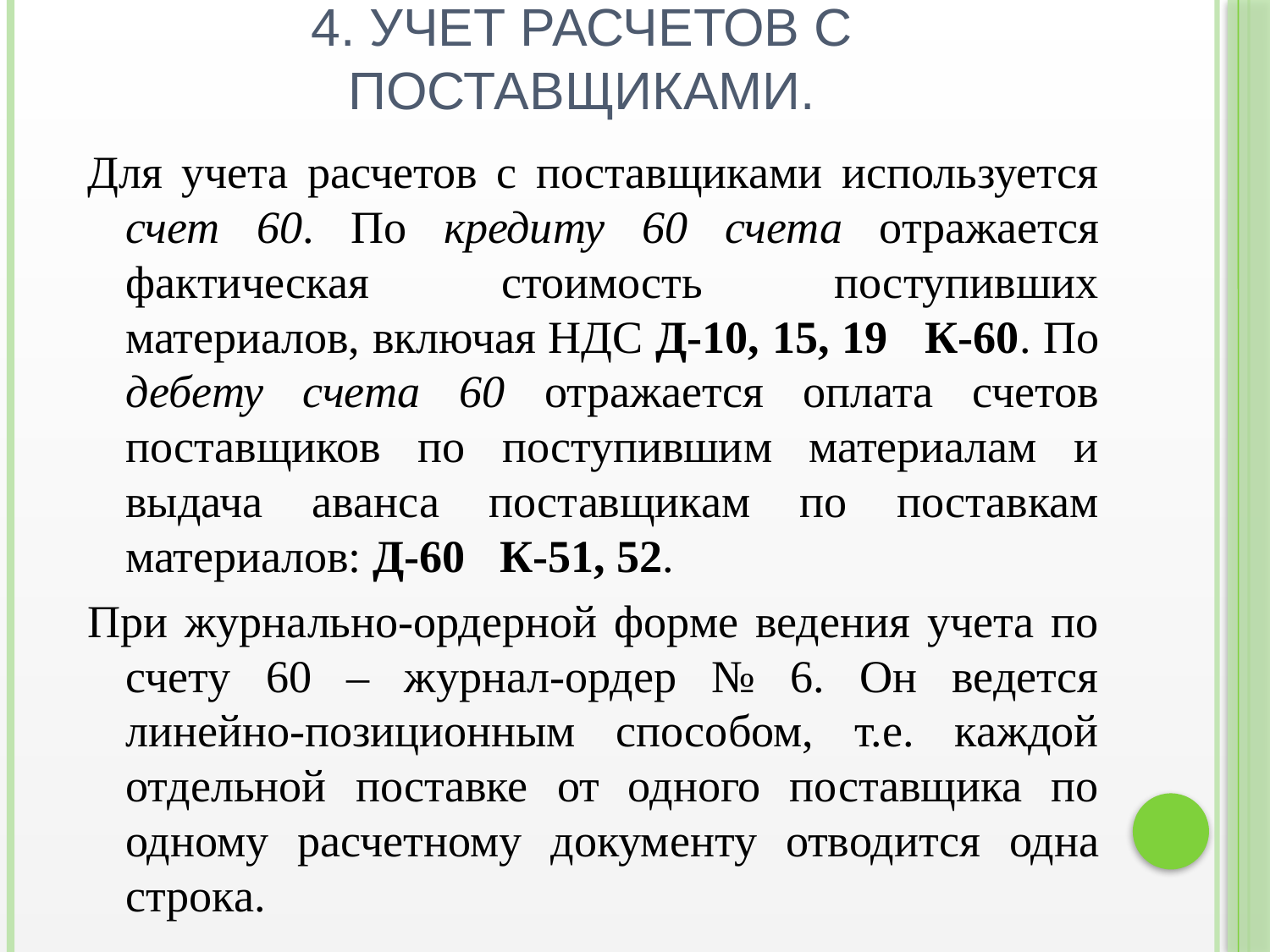

# 4. Учет расчетов с поставщиками.
Для учета расчетов с поставщиками используется счет 60. По кредиту 60 счета отражается фактическая стоимость поступивших материалов, включая НДС Д-10, 15, 19   К-60. По дебету счета 60 отражается оплата счетов поставщиков по поступившим материалам и выдача аванса поставщикам по поставкам материалов: Д-60   К-51, 52.
При журнально-ордерной форме ведения учета по счету 60 – журнал-ордер № 6. Он ведется линейно-позиционным способом, т.е. каждой отдельной поставке от одного поставщика по одному расчетному документу отводится одна строка.